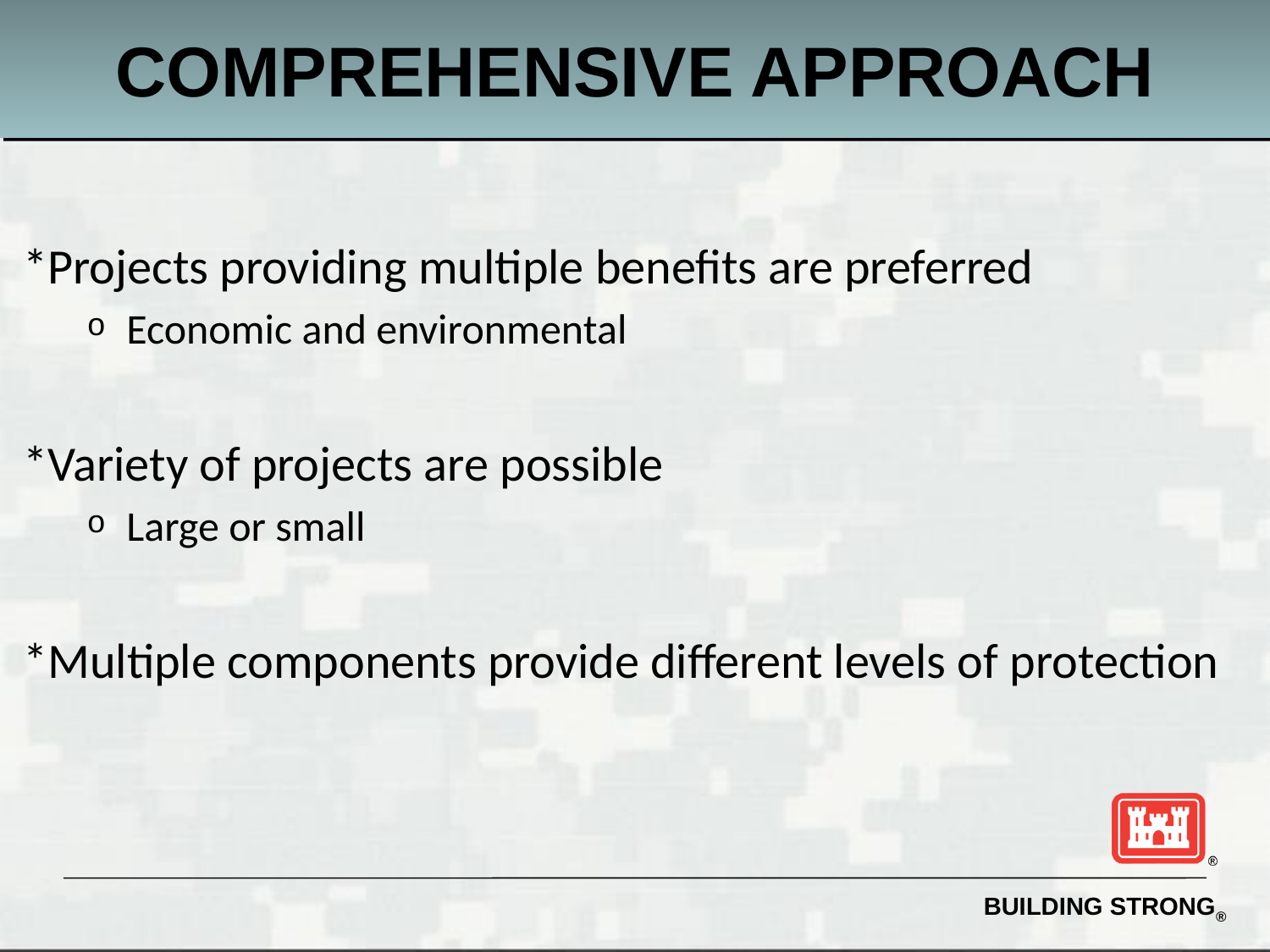

COMPREHENSIVE APPROACH

*Projects providing multiple benefits are preferred
Economic and environmental

*Variety of projects are possible
Large or small

*Multiple components provide different levels of protection